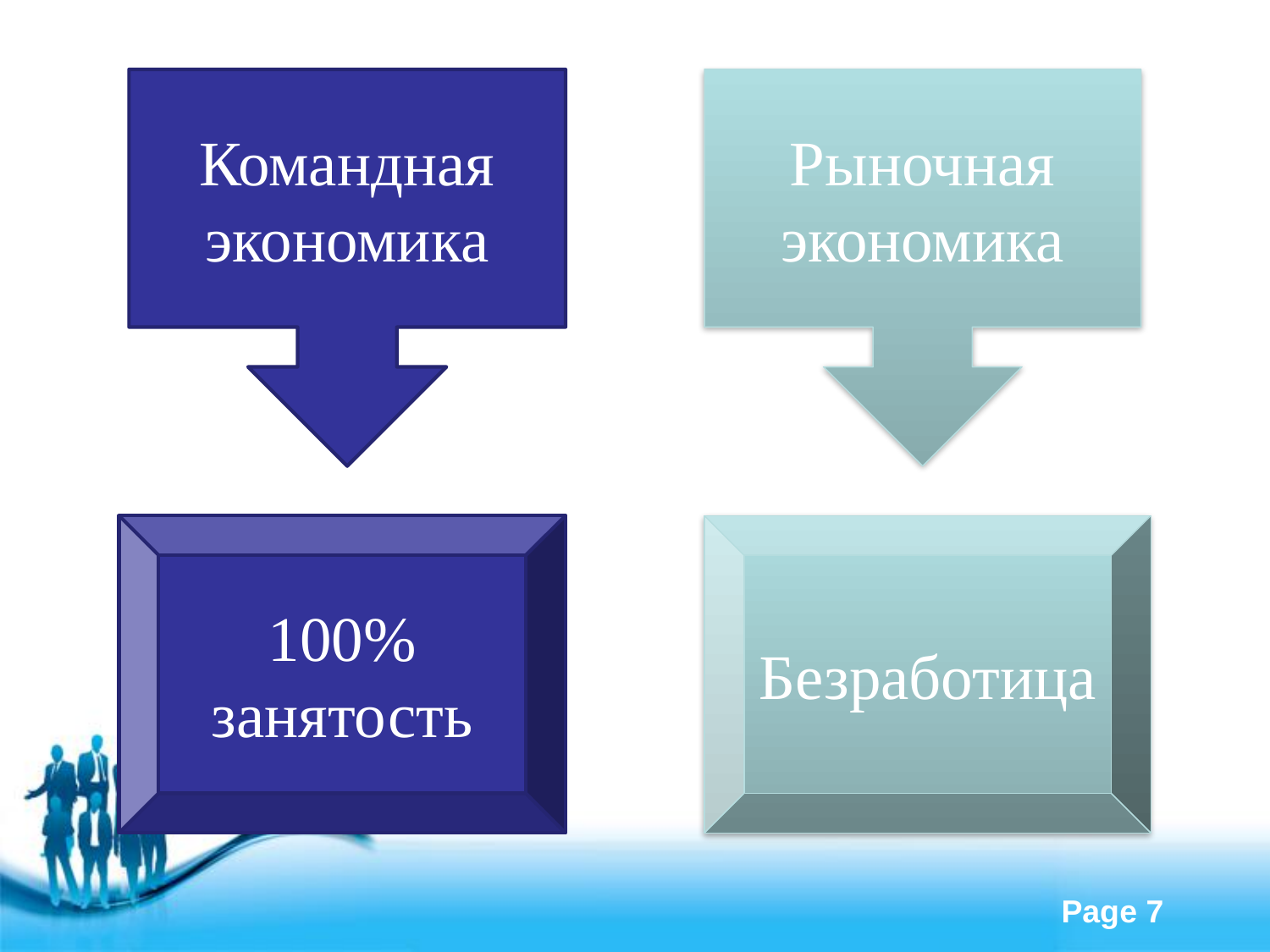

Командная экономика
Рыночная экономика
100% занятость
Безработица